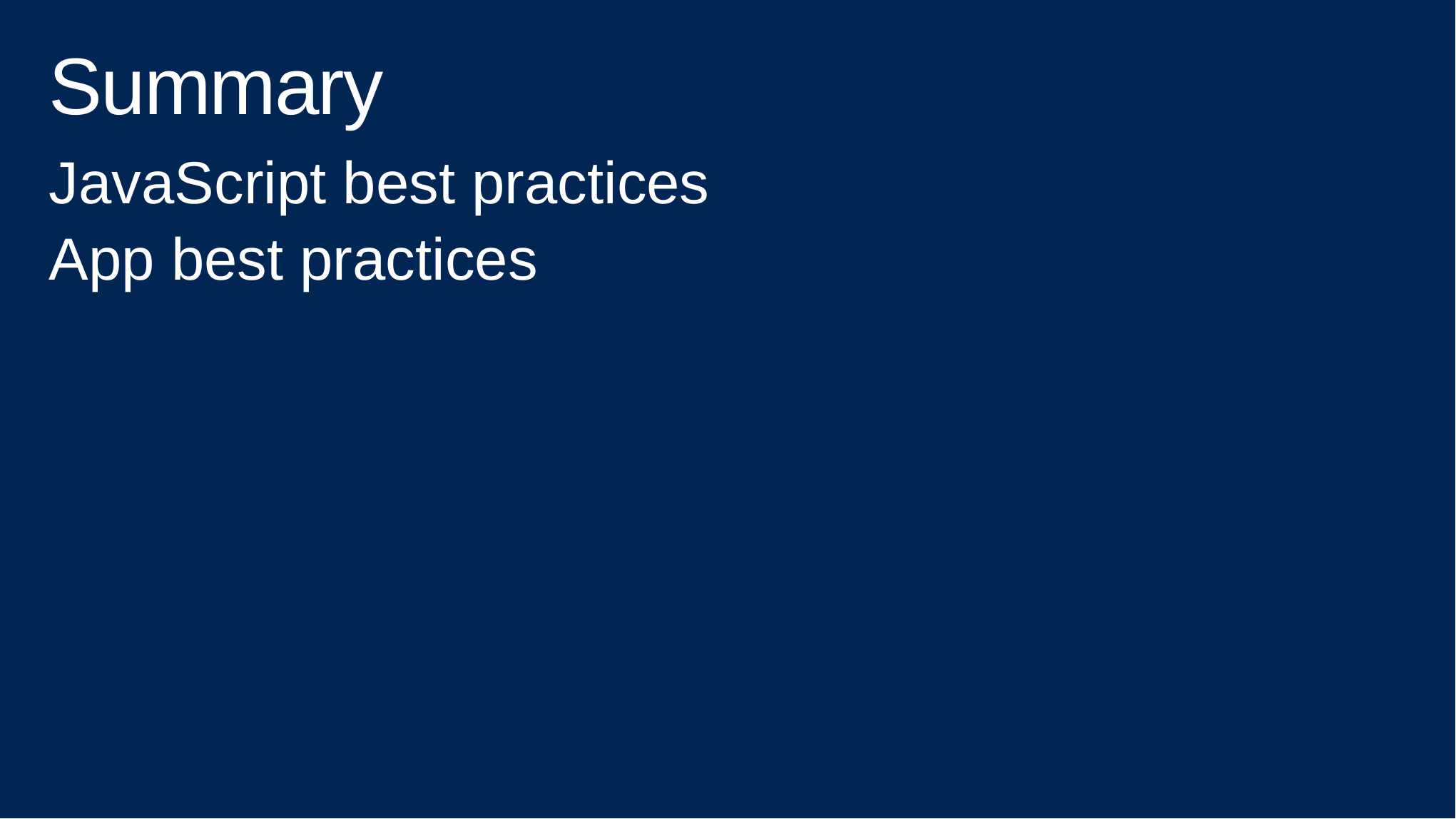

# Summary
JavaScript best practices
App best practices